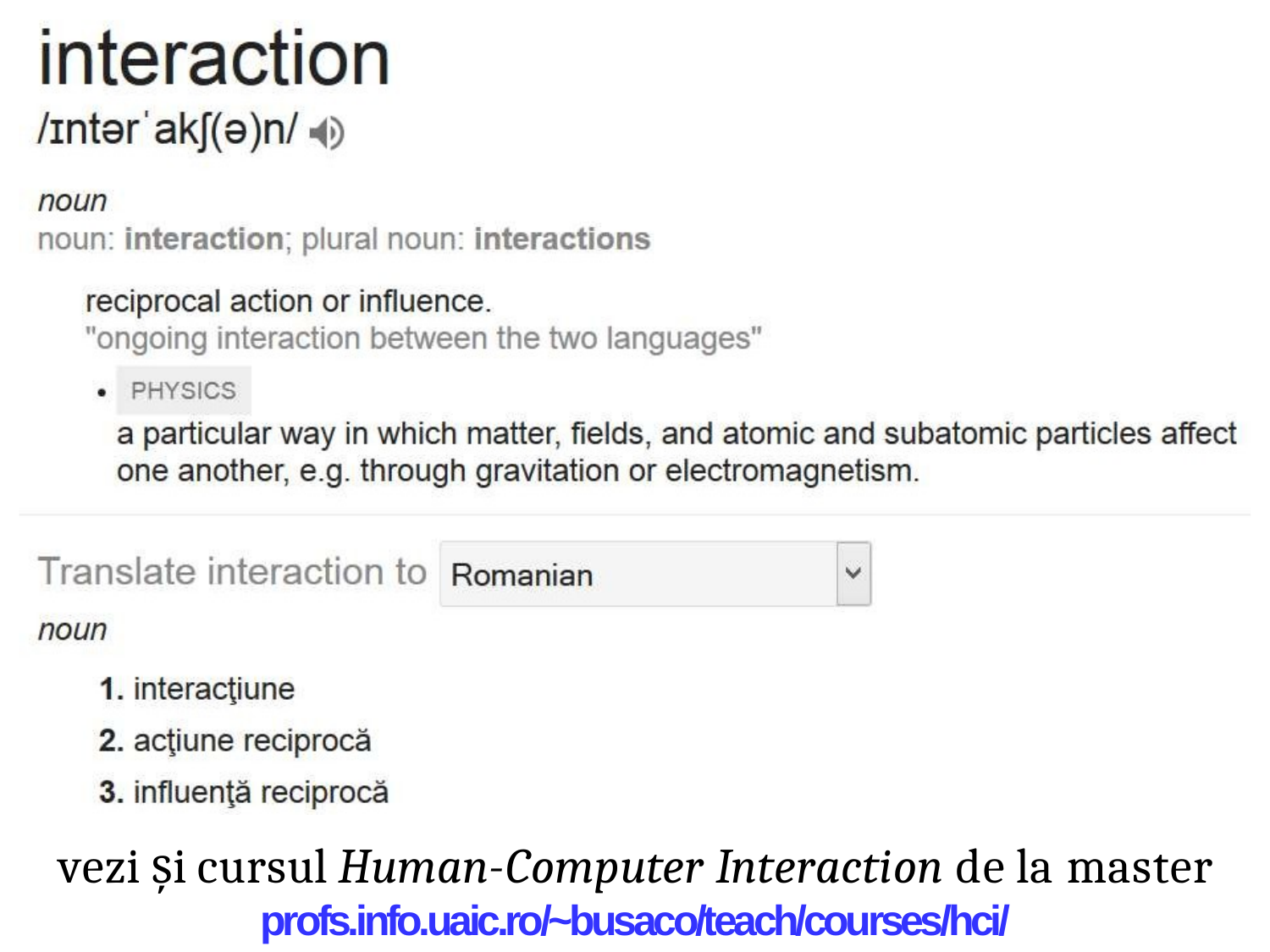

vezi și cursul Human-Computer Interaction de la master
profs.info.uaic.ro/~busaco/teach/courses/hci/